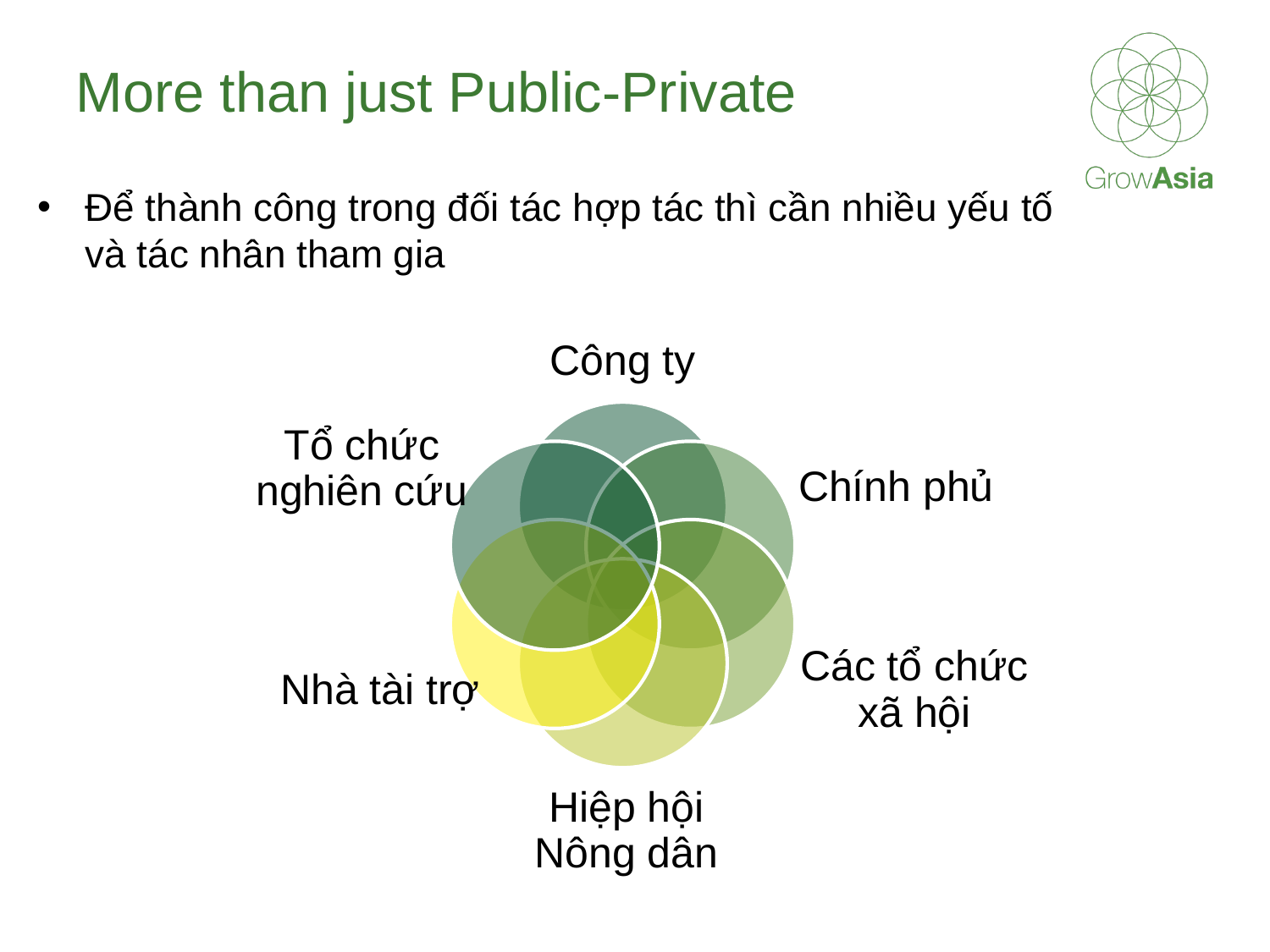

More than just Public-Private
Để thành công trong đối tác hợp tác thì cần nhiều yếu tố và tác nhân tham gia
Công ty
Chính phủ
Các tổ chức xã hội
Hiệp hội Nông dân
Nhà tài trợ
Tổ chức nghiên cứu